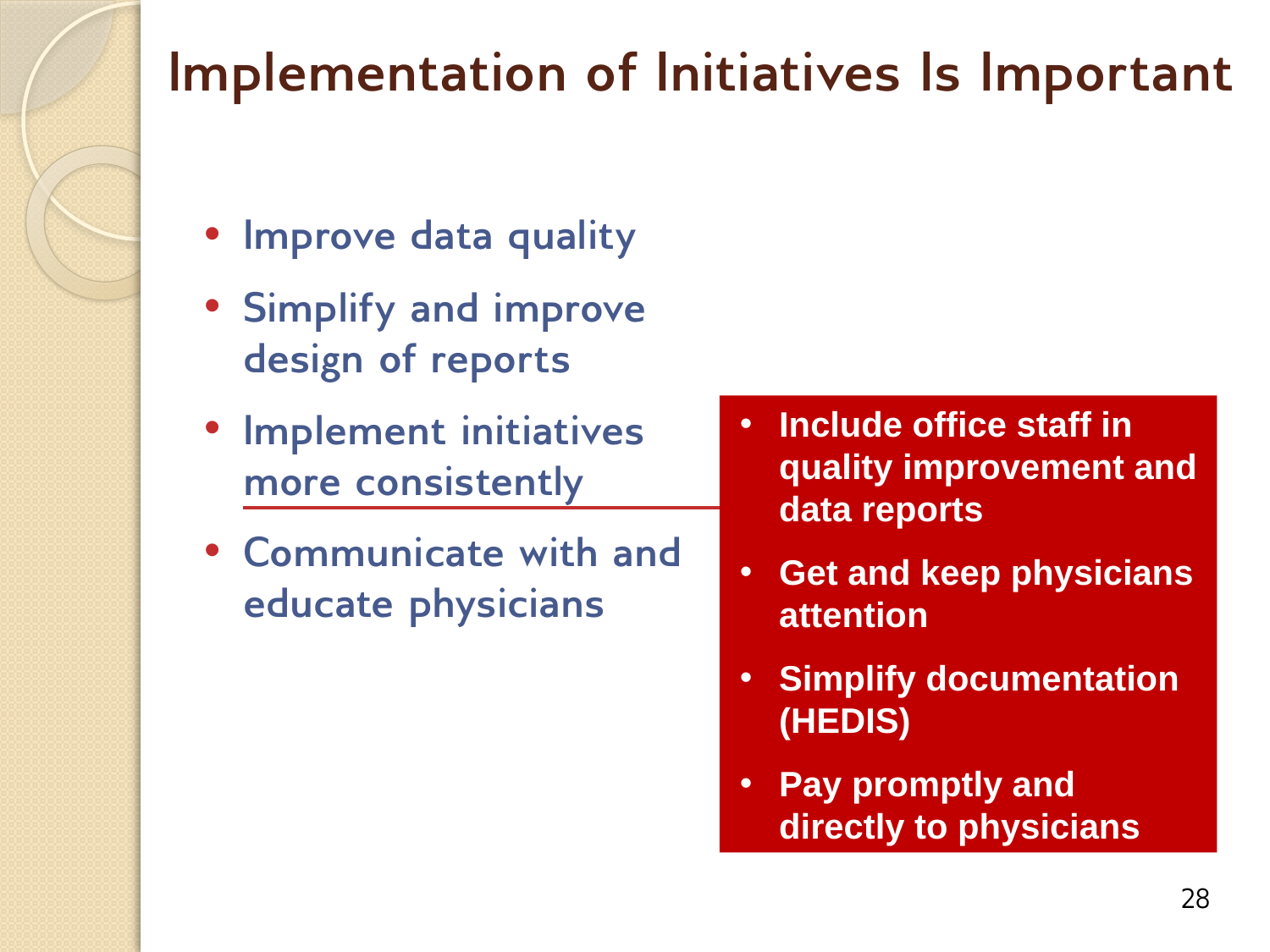

# Implementation of Initiatives Is Important
Improve data quality
Simplify and improve design of reports
Implement initiatives more consistently
Communicate with and educate physicians
Include office staff in quality improvement and data reports
Get and keep physicians attention
Simplify documentation  (HEDIS)
Pay promptly and directly to physicians
28